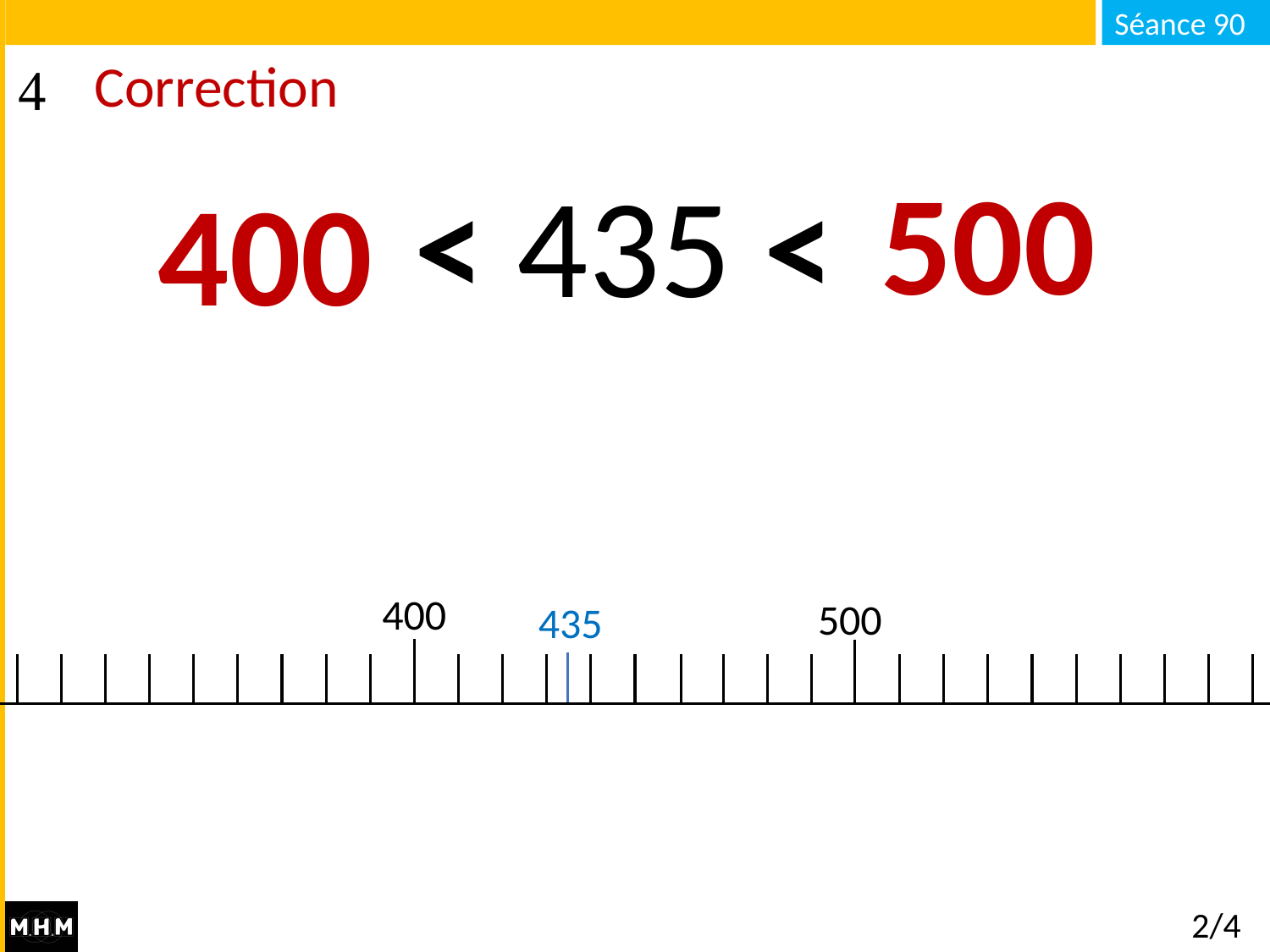

# Correction
500
… < 435 < …
400
400
500
435
2/4